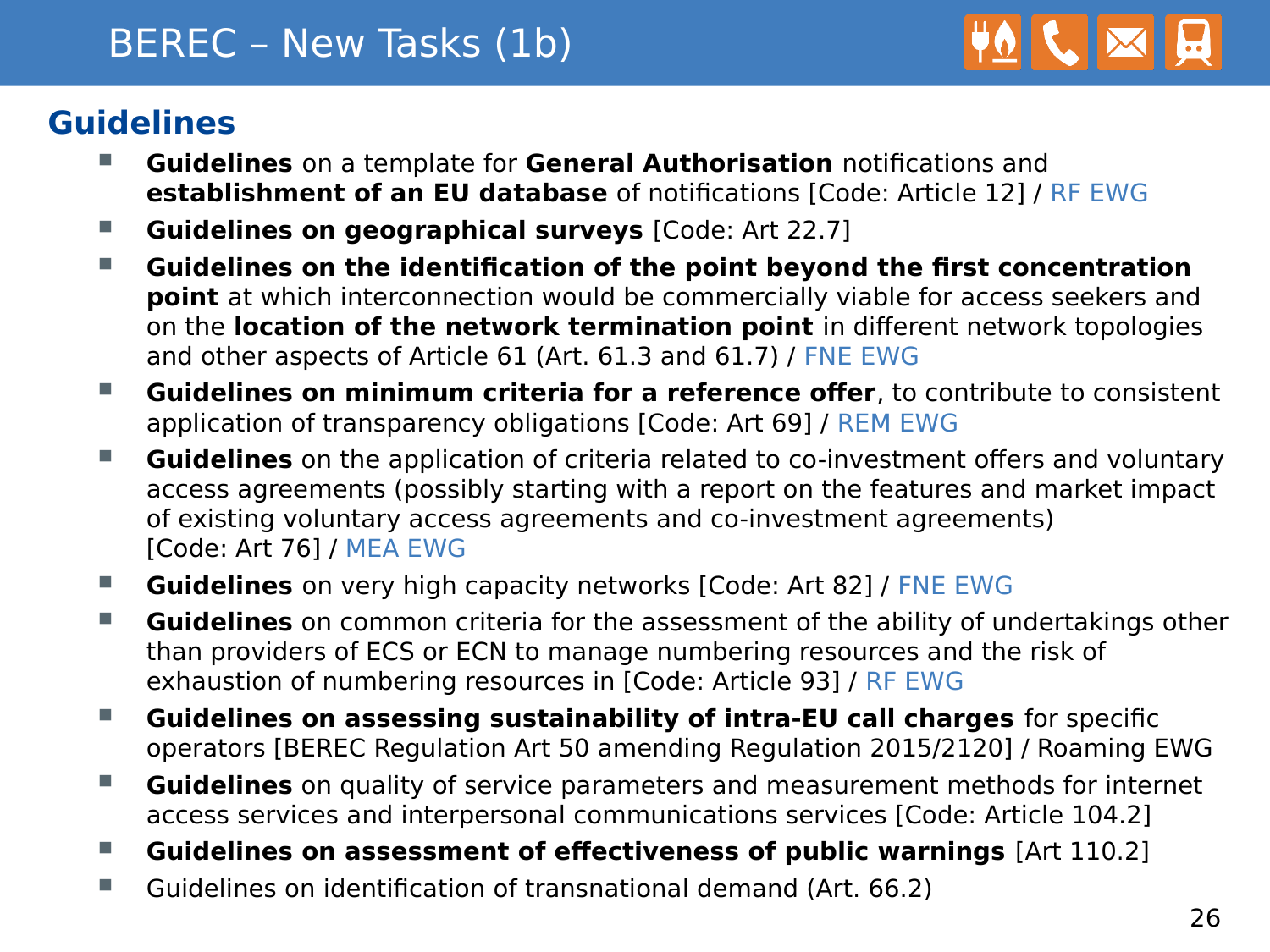

# BEREC – New Tasks (1b)
Guidelines
Guidelines on a template for General Authorisation notifications and establishment of an EU database of notifications [Code: Article 12] / RF EWG
Guidelines on geographical surveys [Code: Art 22.7]
Guidelines on the identification of the point beyond the first concentration point at which interconnection would be commercially viable for access seekers and on the location of the network termination point in different network topologies and other aspects of Article 61 (Art. 61.3 and 61.7) / FNE EWG
Guidelines on minimum criteria for a reference offer, to contribute to consistent application of transparency obligations [Code: Art 69] / REM EWG
Guidelines on the application of criteria related to co-investment offers and voluntary access agreements (possibly starting with a report on the features and market impact of existing voluntary access agreements and co-investment agreements)
[Code: Art 76] / MEA EWG
Guidelines on very high capacity networks [Code: Art 82] / FNE EWG
Guidelines on common criteria for the assessment of the ability of undertakings other than providers of ECS or ECN to manage numbering resources and the risk of exhaustion of numbering resources in [Code: Article 93] / RF EWG
Guidelines on assessing sustainability of intra-EU call charges for specific operators [BEREC Regulation Art 50 amending Regulation 2015/2120] / Roaming EWG
Guidelines on quality of service parameters and measurement methods for internet access services and interpersonal communications services [Code: Article 104.2]
Guidelines on assessment of effectiveness of public warnings [Art 110.2]
Guidelines on identification of transnational demand (Art. 66.2)
26